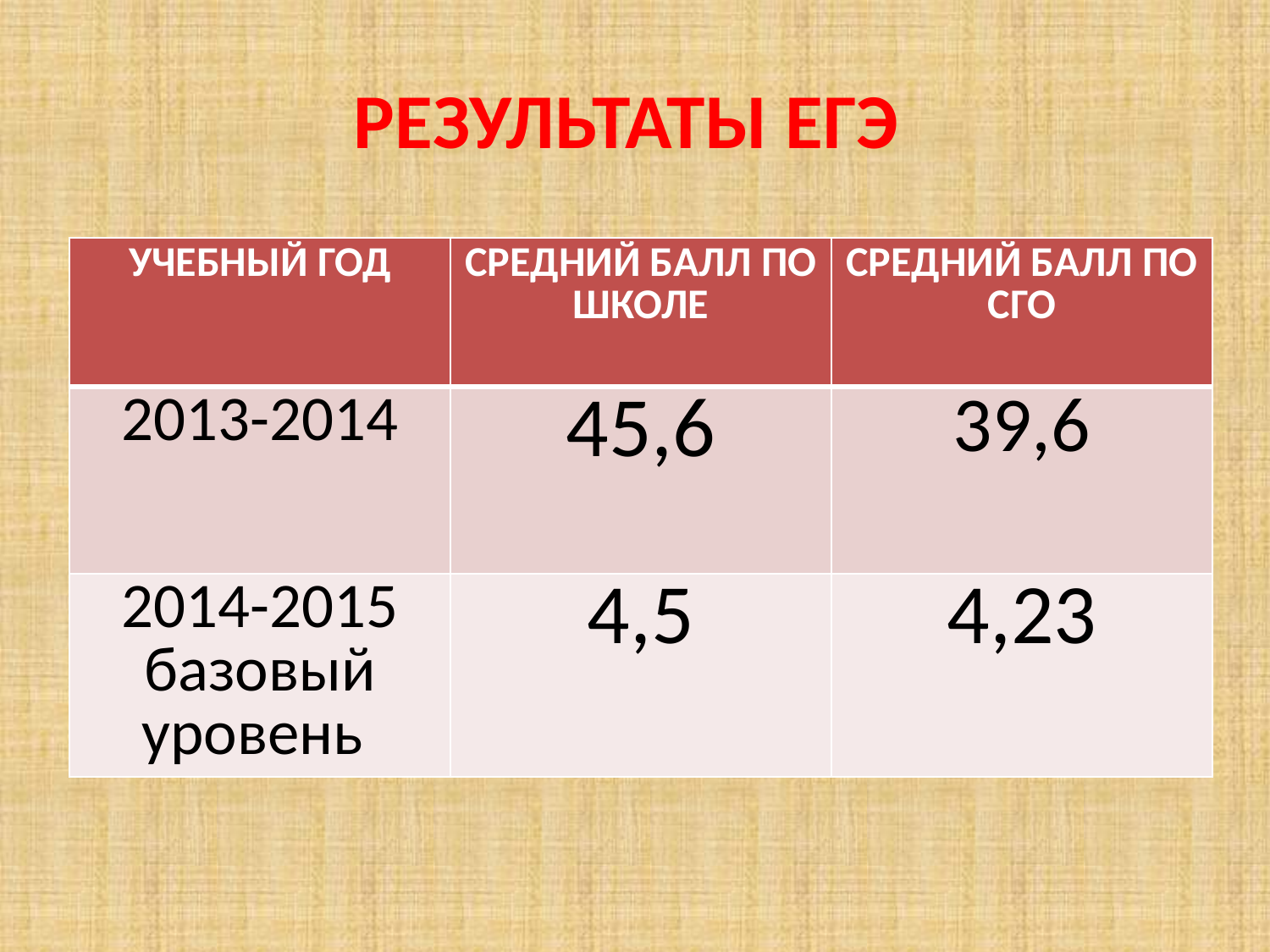

# РЕЗУЛЬТАТЫ ЕГЭ
| УЧЕБНЫЙ ГОД | СРЕДНИЙ БАЛЛ ПО ШКОЛЕ | СРЕДНИЙ БАЛЛ ПО СГО |
| --- | --- | --- |
| 2013-2014 | 45,6 | 39,6 |
| 2014-2015 базовый уровень | 4,5 | 4,23 |